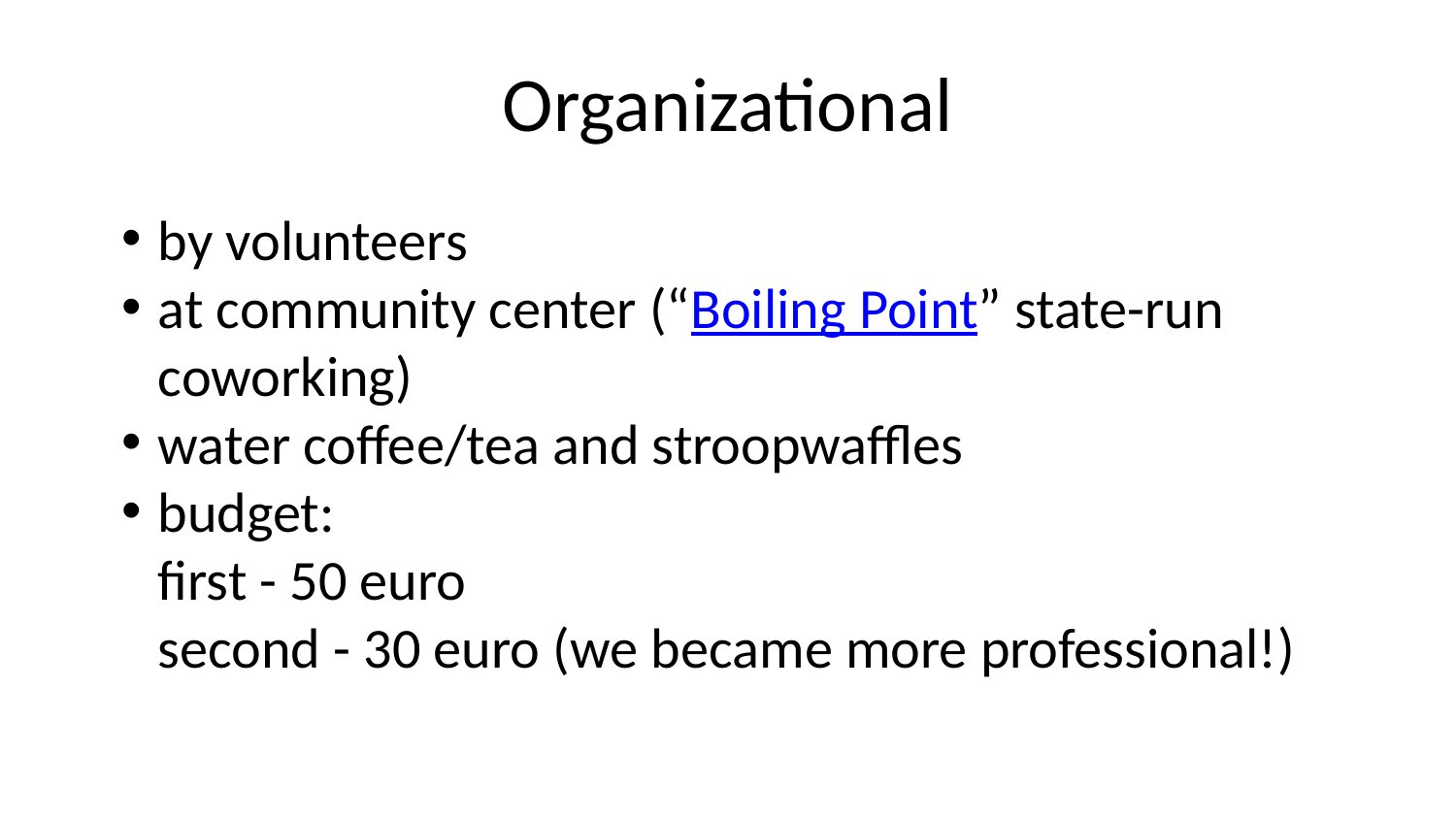

# Organizational
by volunteers
at community center (“Boiling Point” state-run coworking)
water coffee/tea and stroopwaffles
budget:
first - 50 euro
second - 30 euro (we became more professional!)